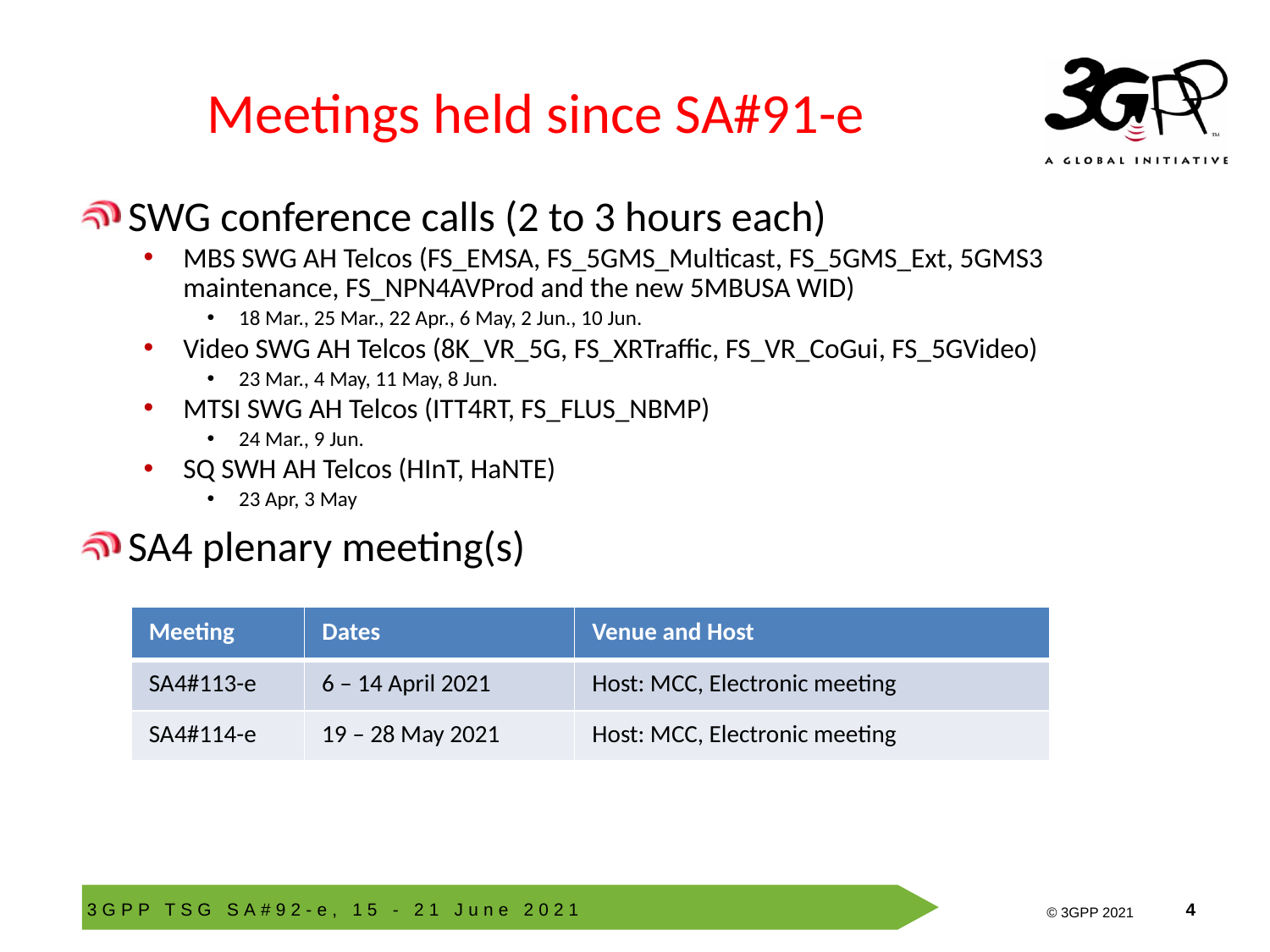

# Meetings held since SA#91-e
SWG conference calls (2 to 3 hours each)
MBS SWG AH Telcos (FS_EMSA, FS_5GMS_Multicast, FS_5GMS_Ext, 5GMS3 maintenance, FS_NPN4AVProd and the new 5MBUSA WID)
18 Mar., 25 Mar., 22 Apr., 6 May, 2 Jun., 10 Jun.
Video SWG AH Telcos (8K_VR_5G, FS_XRTraffic, FS_VR_CoGui, FS_5GVideo)
23 Mar., 4 May, 11 May, 8 Jun.
MTSI SWG AH Telcos (ITT4RT, FS_FLUS_NBMP)
24 Mar., 9 Jun.
SQ SWH AH Telcos (HInT, HaNTE)
23 Apr, 3 May
SA4 plenary meeting(s)

| Meeting | Dates | Venue and Host |
| --- | --- | --- |
| SA4#113-e | 6 – 14 April 2021 | Host: MCC, Electronic meeting |
| SA4#114-e | 19 – 28 May 2021 | Host: MCC, Electronic meeting |